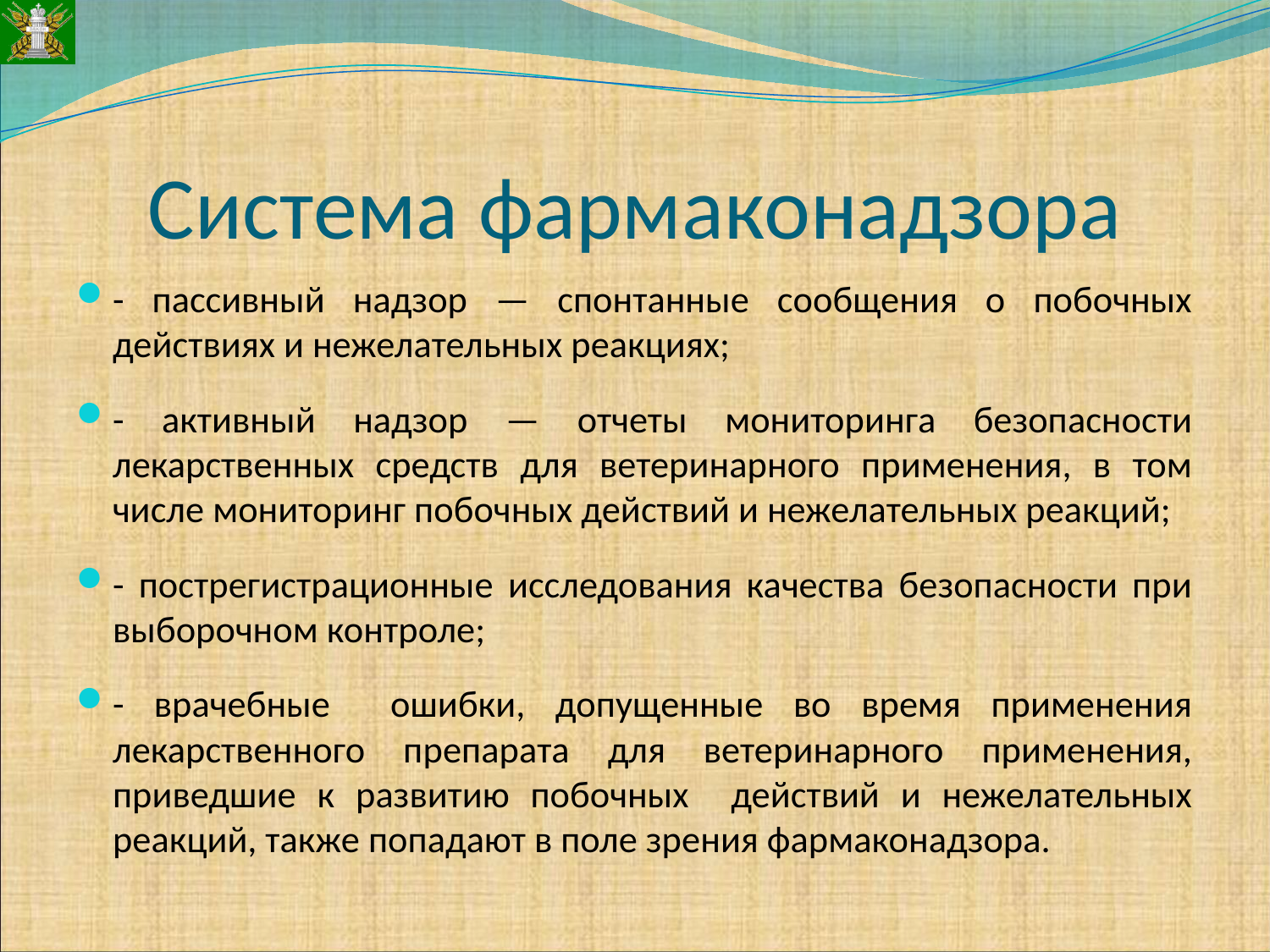

# Система фармаконадзора
- пассивный надзор — спонтанные сообщения о побочных действиях и нежелательных реакциях;

- активный надзор — отчеты мониторинга безопасности лекарственных средств для ветеринарного применения, в том числе мониторинг побочных действий и нежелательных реакций;

- пострегистрационные исследования качества безопасности при выборочном контроле;

- врачебные  ошибки, допущенные во время применения лекарственного препарата для ветеринарного применения, приведшие к развитию побочных  действий и нежелательных реакций, также попадают в поле зрения фармаконадзора.